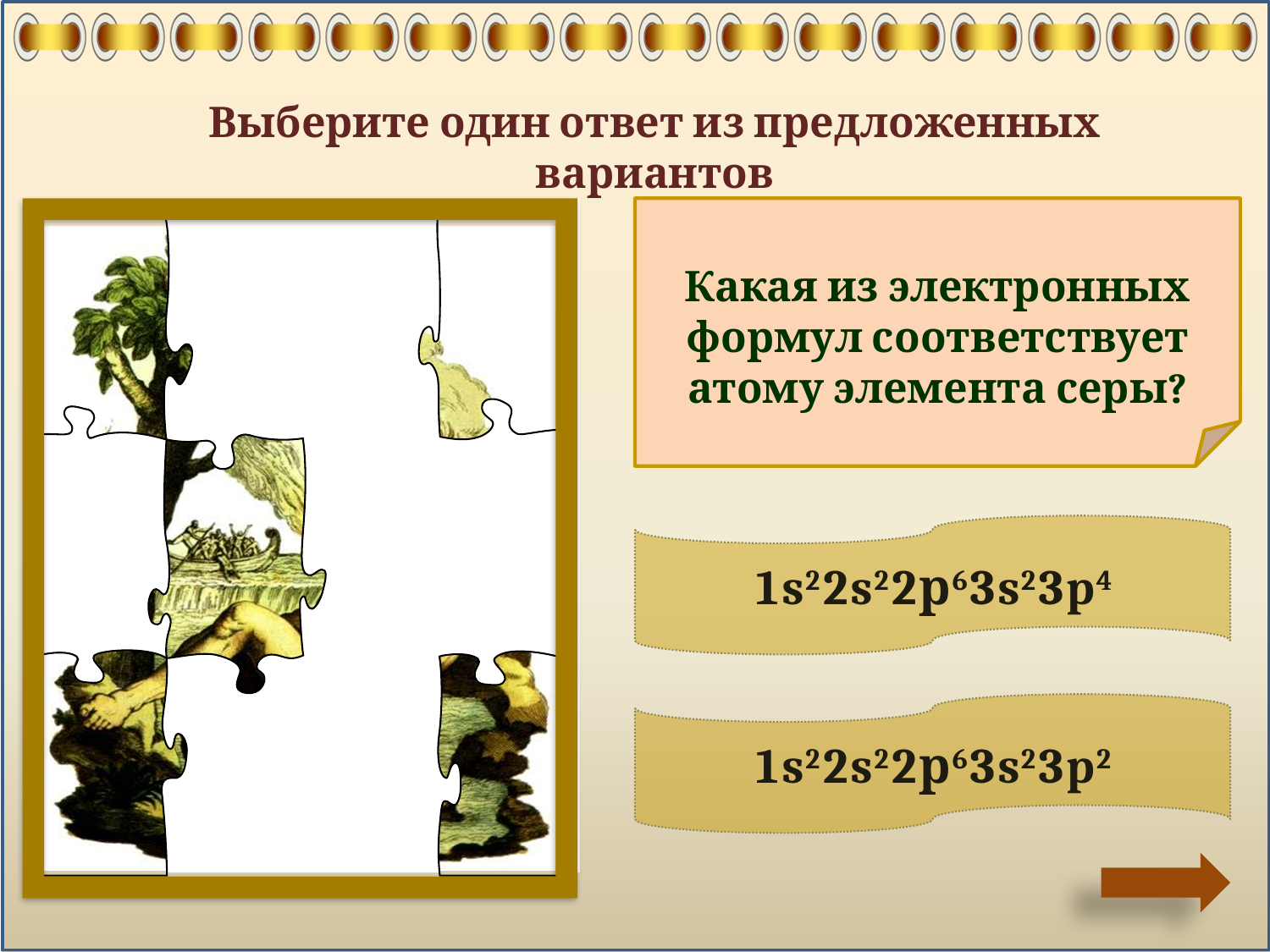

Выберите один ответ из предложенных вариантов

Какая из электронных формул соответствует атому элемента серы?

1s22s22р63s23p4

1s22s22р63s23p2